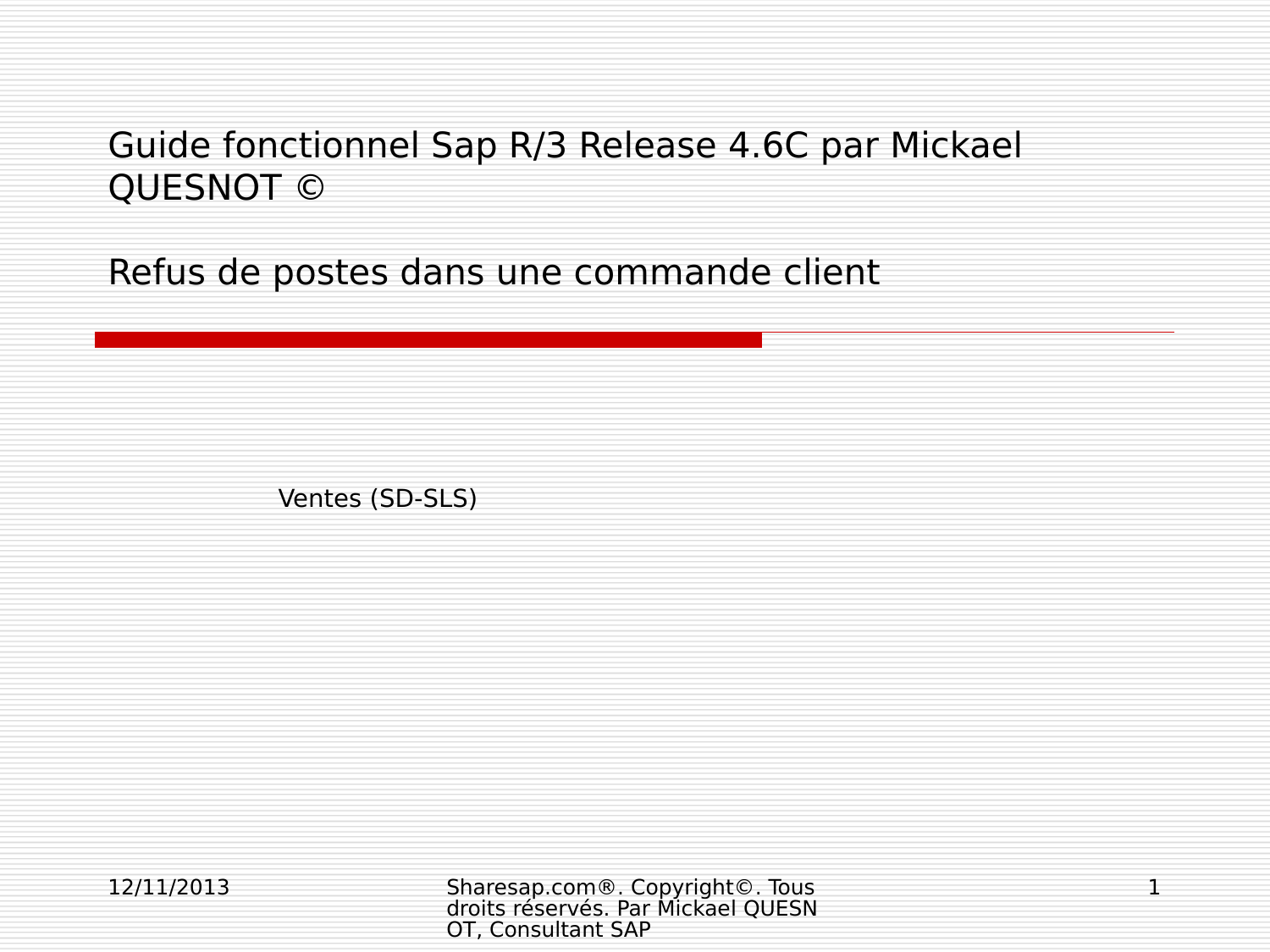

# Guide fonctionnel Sap R/3 Release 4.6C par Mickael QUESNOT © Refus de postes dans une commande client
Ventes (SD-SLS)

12/11/2013
Sharesap.com®. Copyright©. Tous droits réservés. Par Mickael QUESNOT, Consultant SAP
1